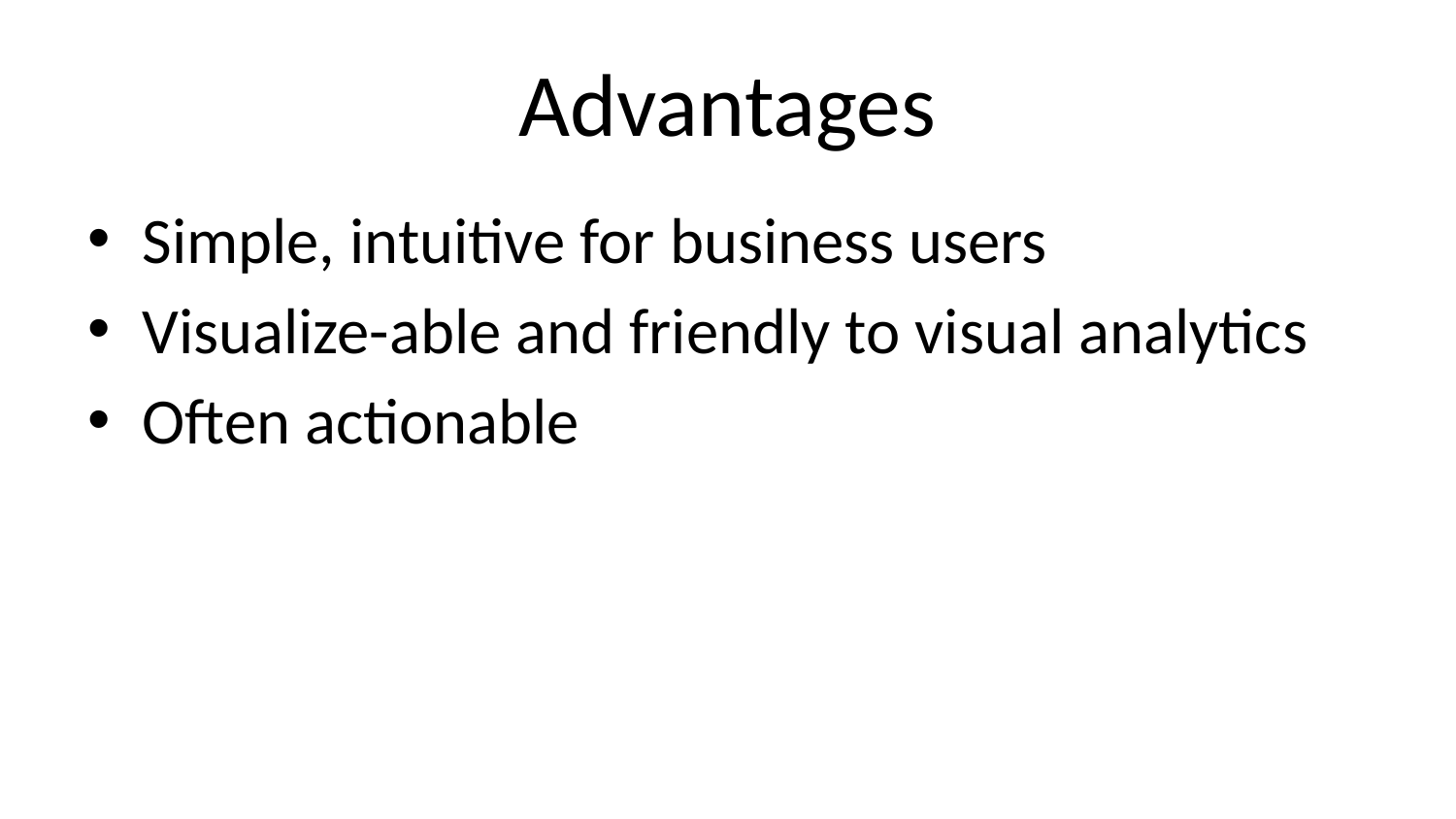

# Advantages
Simple, intuitive for business users
Visualize-able and friendly to visual analytics
Often actionable